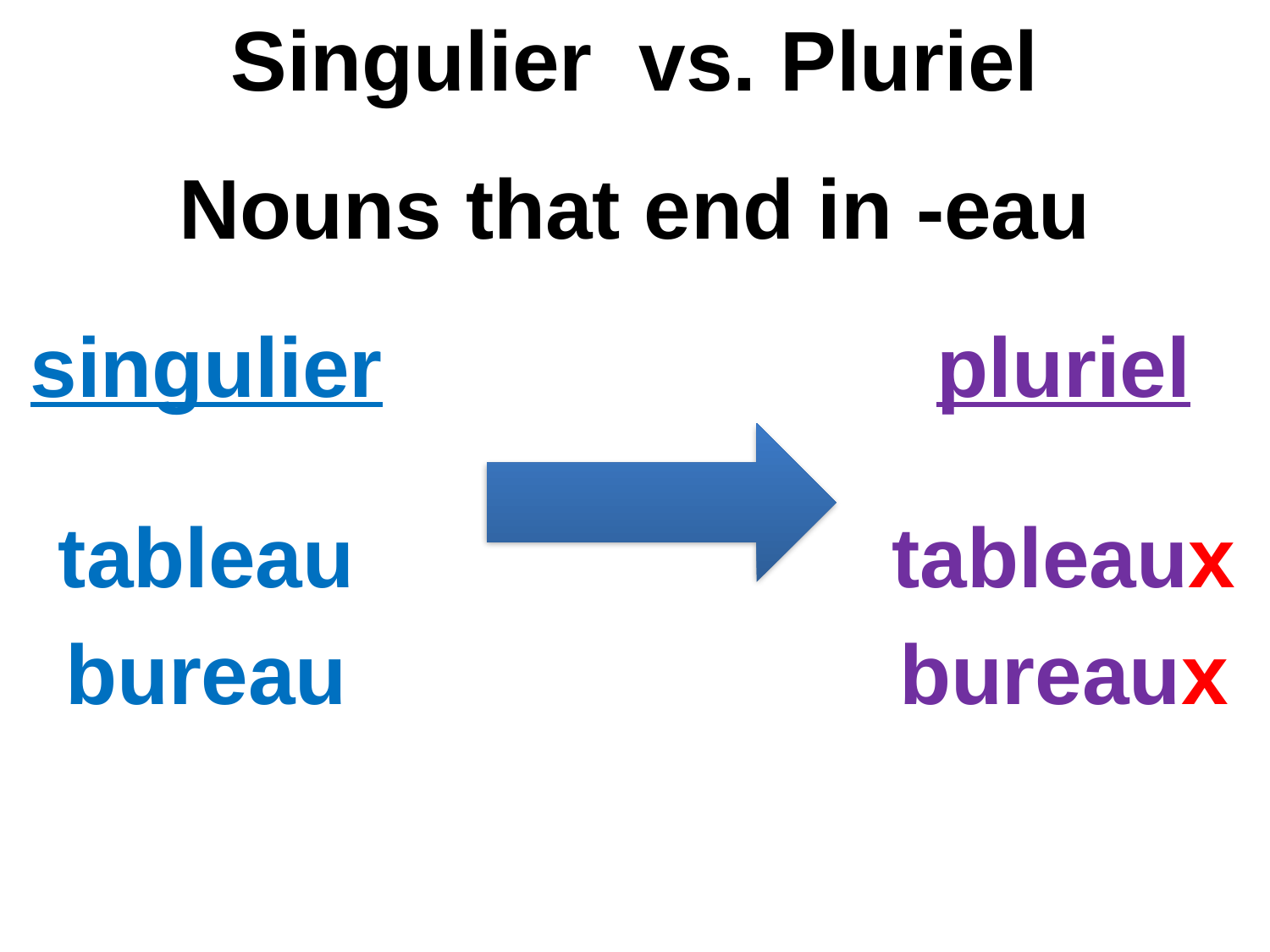

Singulier  vs. Pluriel
Nouns that end in -eau
singulier
pluriel

tableau
tableaux
bureau
bureaux